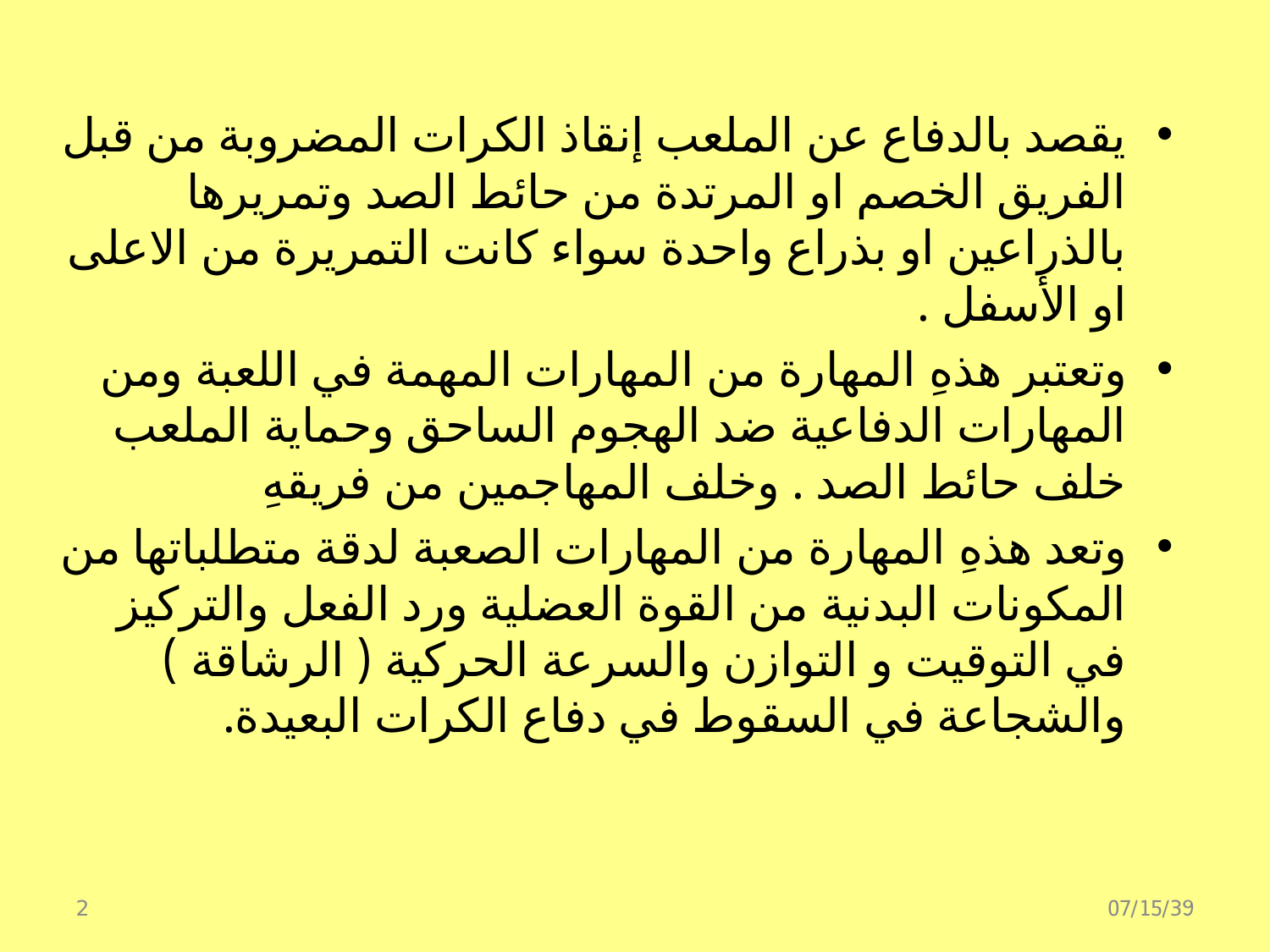

يقصد بالدفاع عن الملعب إنقاذ الكرات المضروبة من قبل الفريق الخصم او المرتدة من حائط الصد وتمريرها بالذراعين او بذراع واحدة سواء كانت التمريرة من الاعلى او الأسفل .
وتعتبر هذهِ المهارة من المهارات المهمة في اللعبة ومن المهارات الدفاعية ضد الهجوم الساحق وحماية الملعب خلف حائط الصد . وخلف المهاجمين من فريقهِ
وتعد هذهِ المهارة من المهارات الصعبة لدقة متطلباتها من المكونات البدنية من القوة العضلية ورد الفعل والتركيز في التوقيت و التوازن والسرعة الحركية ( الرشاقة ) والشجاعة في السقوط في دفاع الكرات البعيدة.
2
07/15/39